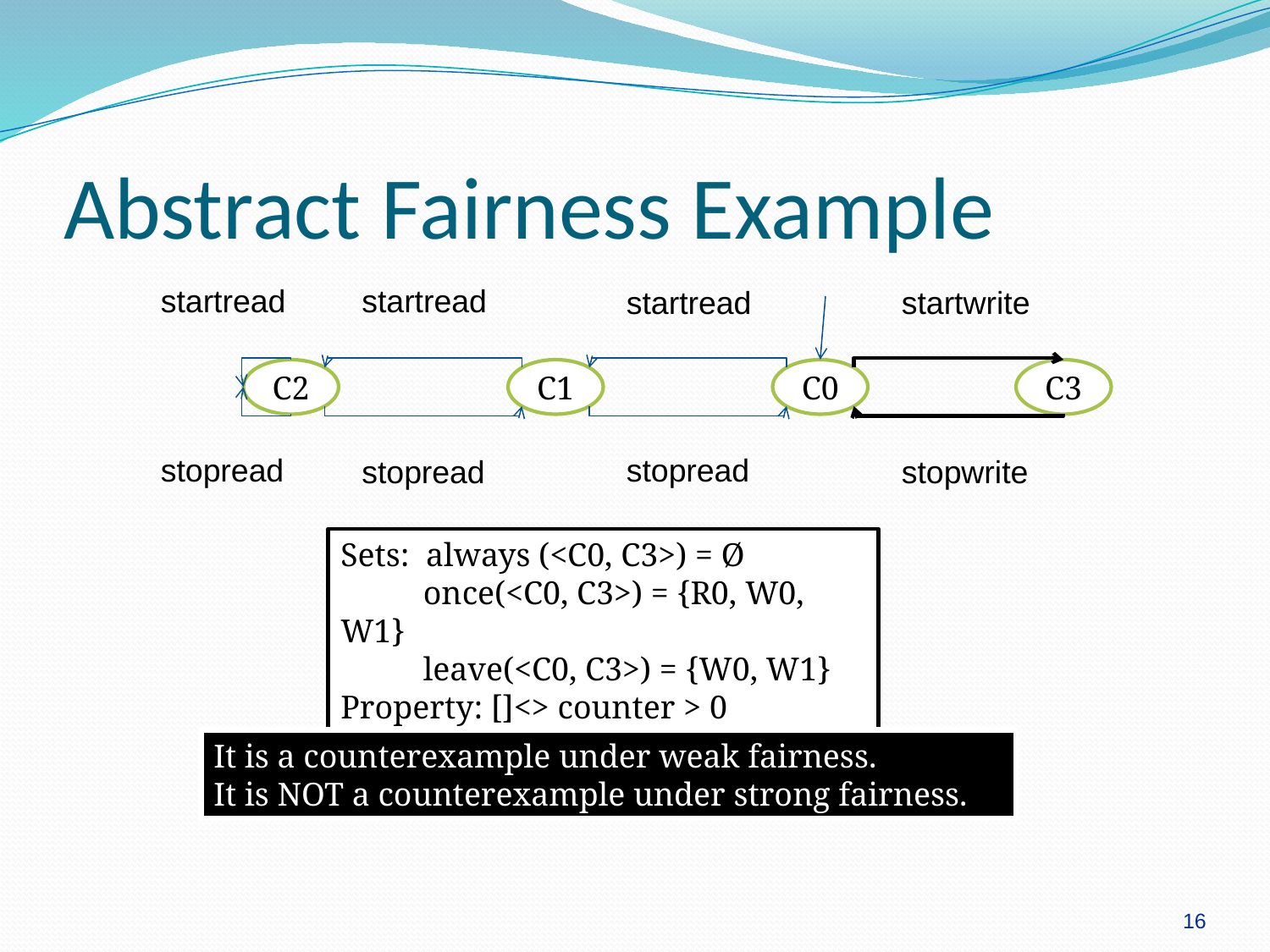

# Abstract Fairness Example
startread
startread
startread
startwrite
C2
C1
C0
C3
stopread
stopread
stopread
stopwrite
Sets:  always (<C0, C3>) = Ø
          once(<C0, C3>) = {R0, W0, W1}
          leave(<C0, C3>) = {W0, W1}
Property: []<> counter > 0
It is a counterexample under weak fairness.
It is NOT a counterexample under strong fairness.
16